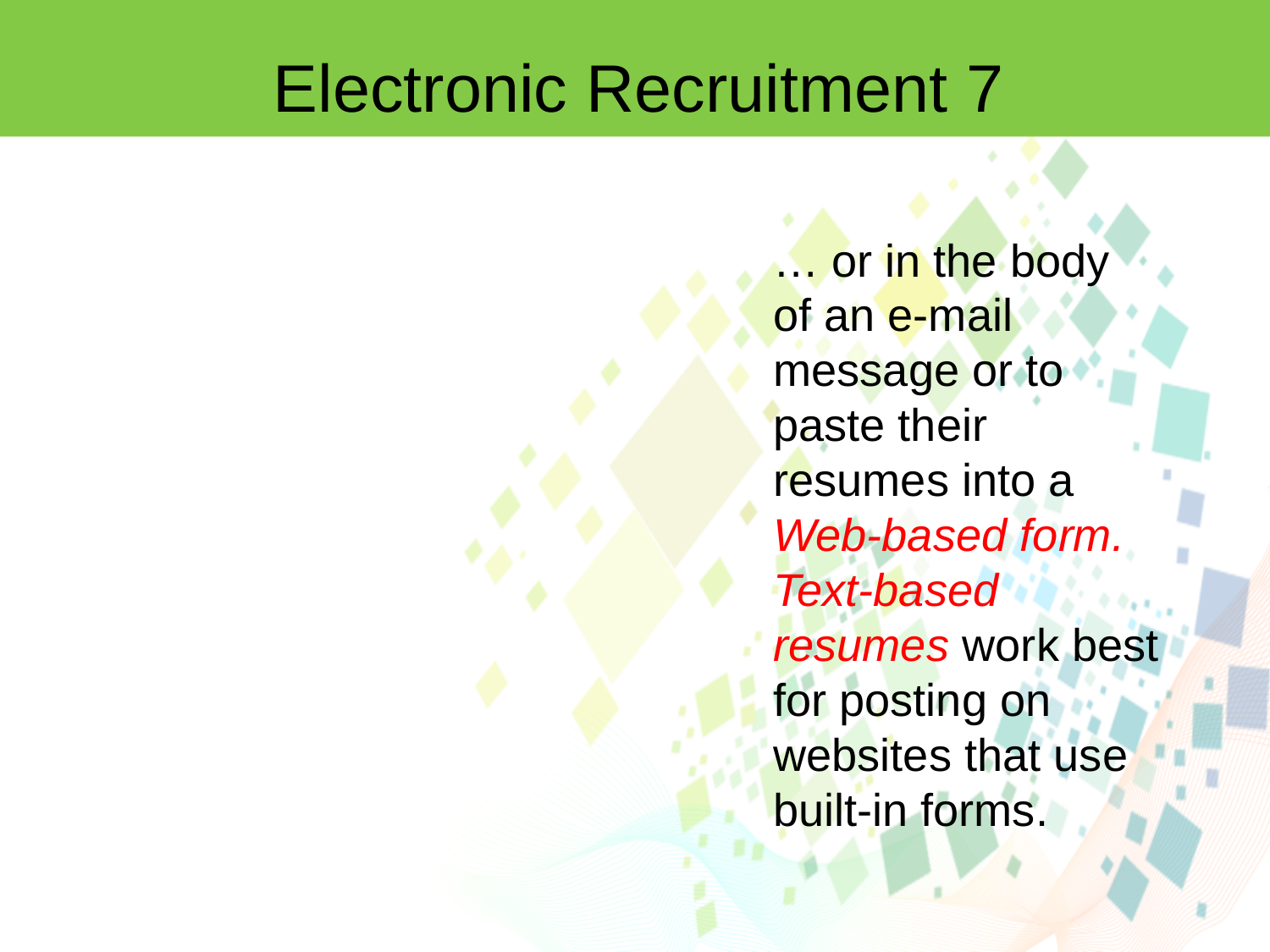

Electronic Recruitment 7
… or in the body
of an e-mail message or to paste their resumes into a Web-based form. Text-based
resumes work best for posting on websites that use built-in forms.